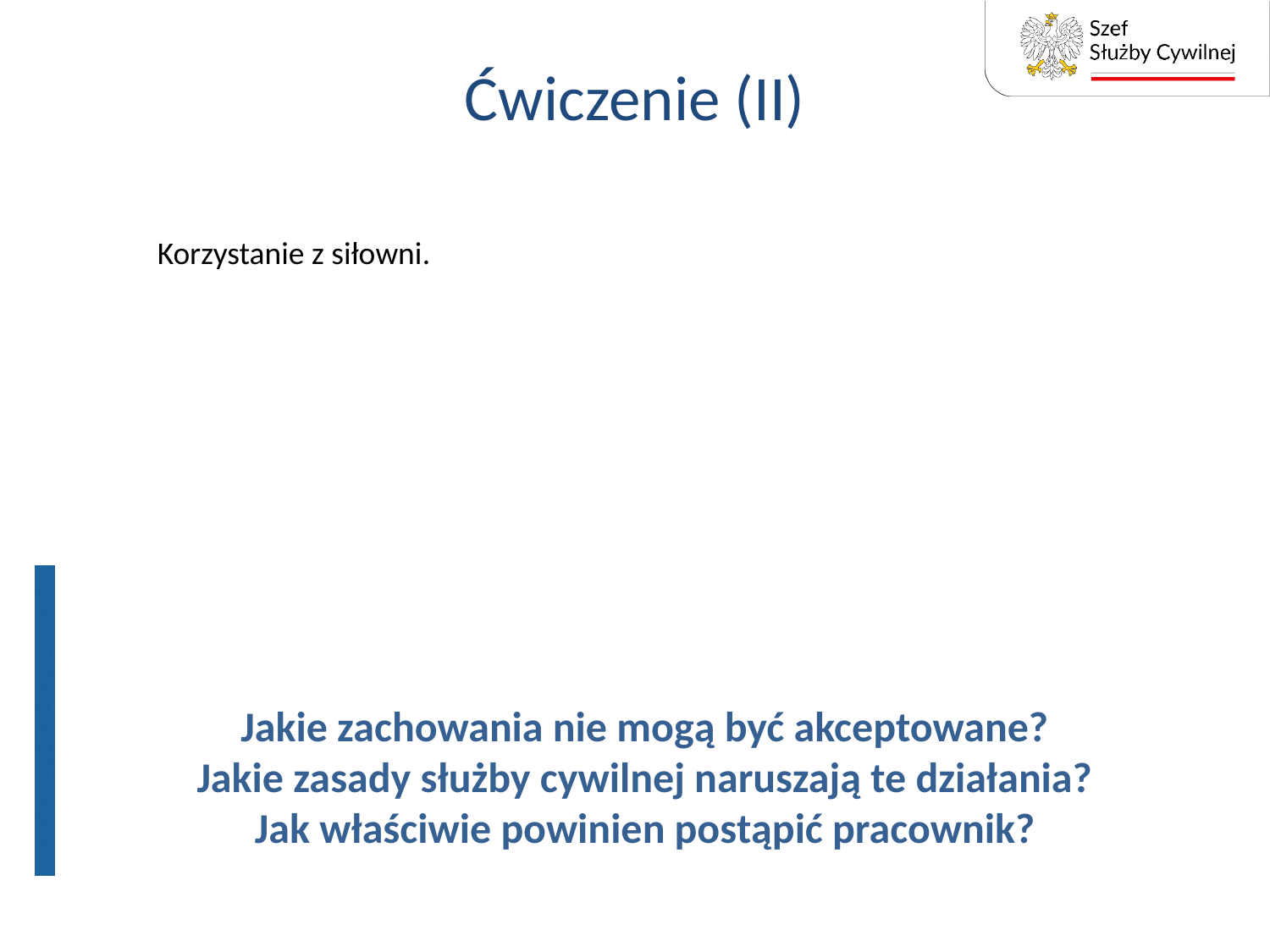

# Ćwiczenie (II)
Korzystanie z siłowni.

Jakie zachowania nie mogą być akceptowane?
Jakie zasady służby cywilnej naruszają te działania?
Jak właściwie powinien postąpić pracownik?